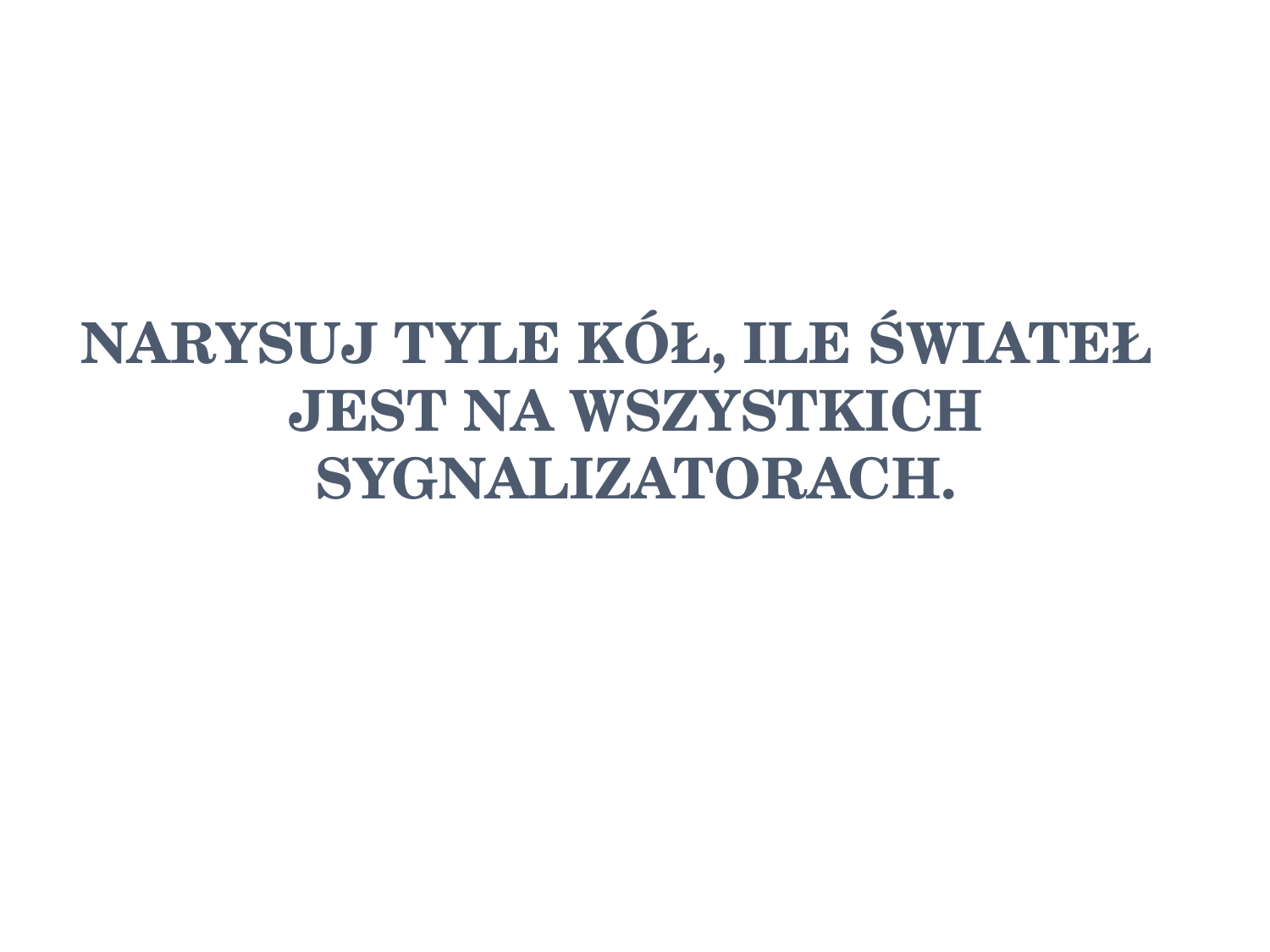

#

NARYSUJ TYLE KÓŁ, ILE ŚWIATEŁ JEST NA WSZYSTKICH SYGNALIZATORACH.